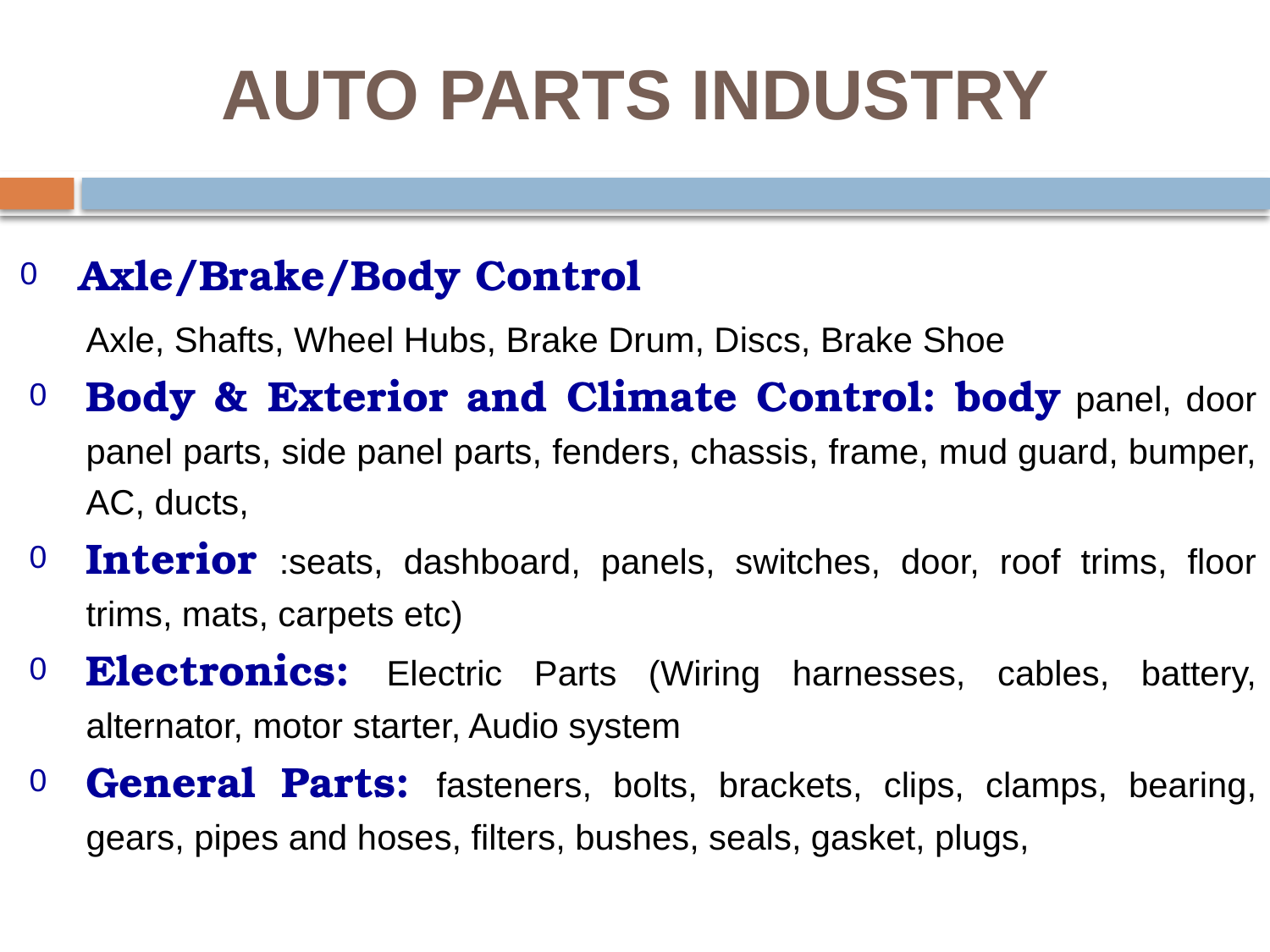

AUTO PARTS INDUSTRY
Axle/Brake/Body Control
	Axle, Shafts, Wheel Hubs, Brake Drum, Discs, Brake Shoe
Body & Exterior and Climate Control: body panel, door panel parts, side panel parts, fenders, chassis, frame, mud guard, bumper, AC, ducts,
Interior :seats, dashboard, panels, switches, door, roof trims, floor trims, mats, carpets etc)
Electronics: Electric Parts (Wiring harnesses, cables, battery, alternator, motor starter, Audio system
General Parts: fasteners, bolts, brackets, clips, clamps, bearing, gears, pipes and hoses, filters, bushes, seals, gasket, plugs,